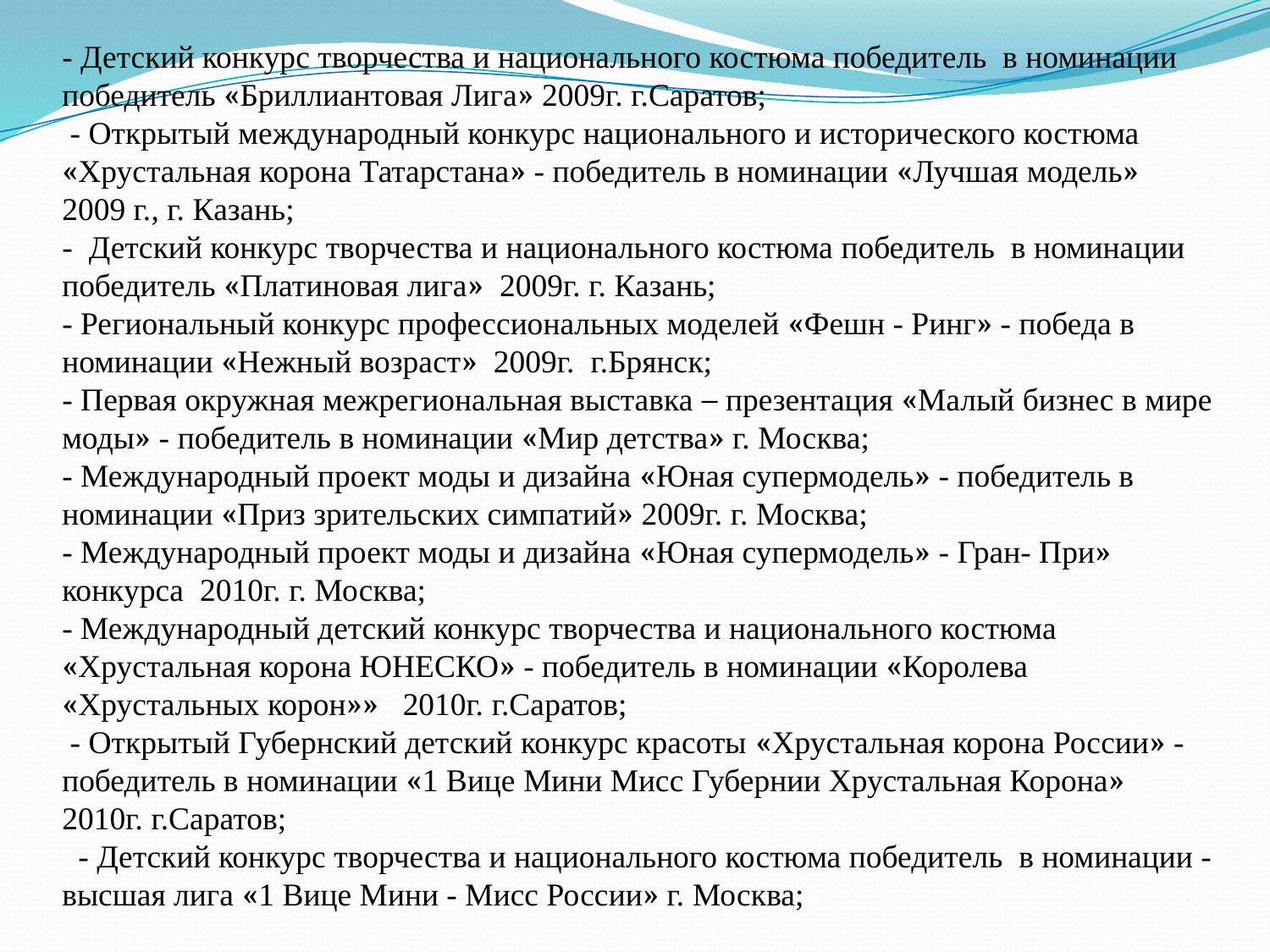

- Детский конкурс творчества и национального костюма победитель  в номинации победитель «Бриллиантовая Лига» 2009г. г.Саратов;
 - Открытый международный конкурс национального и исторического костюма «Хрустальная корона Татарстана» - победитель в номинации «Лучшая модель»  2009 г., г. Казань;
-  Детский конкурс творчества и национального костюма победитель  в номинации  победитель «Платиновая лига»  2009г. г. Казань;
- Региональный конкурс профессиональных моделей «Фешн - Ринг» - победа в номинации «Нежный возраст»  2009г.  г.Брянск;
- Первая окружная межрегиональная выставка – презентация «Малый бизнес в мире моды» - победитель в номинации «Мир детства» г. Москва;
- Международный проект моды и дизайна «Юная супермодель» - победитель в номинации «Приз зрительских симпатий» 2009г. г. Москва;
- Международный проект моды и дизайна «Юная супермодель» - Гран- При» конкурса  2010г. г. Москва;
- Международный детский конкурс творчества и национального костюма «Хрустальная корона ЮНЕСКО» - победитель в номинации «Королева «Хрустальных корон»»   2010г. г.Саратов;
 - Открытый Губернский детский конкурс красоты «Хрустальная корона России» - победитель в номинации «1 Вице Мини Мисс Губернии Хрустальная Корона»  2010г. г.Саратов;
  - Детский конкурс творчества и национального костюма победитель  в номинации - высшая лига «1 Вице Мини - Мисс России» г. Москва;

-